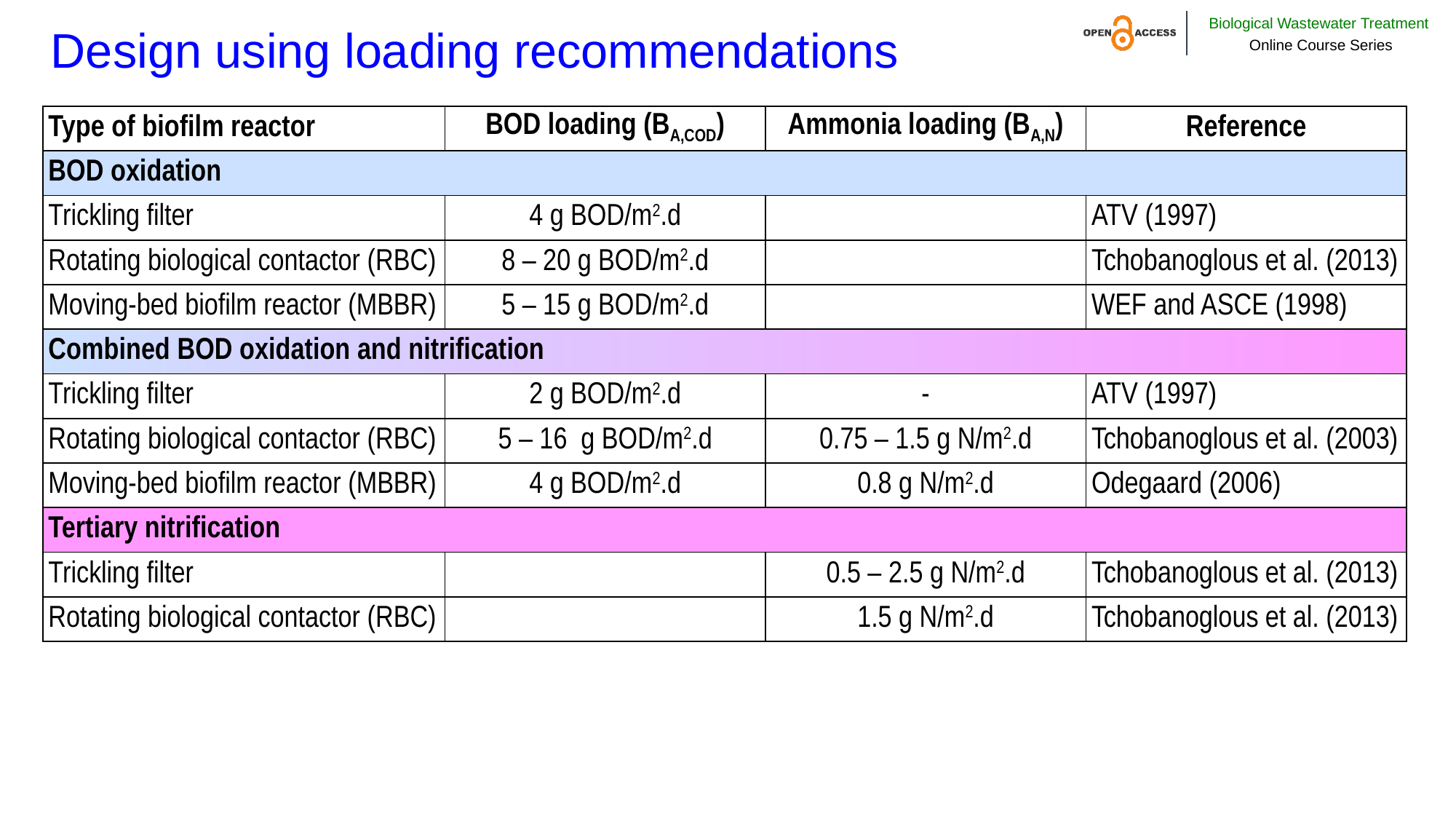

# Design using loading recommendations
| Type of biofilm reactor | BOD loading (BA,COD) | Ammonia loading (BA,N) | Reference |
| --- | --- | --- | --- |
| BOD oxidation |  |  |  |
| Trickling filter | 4 g BOD/m2.d |  | ATV (1997) |
| Rotating biological contactor (RBC) | 8 – 20 g BOD/m2.d |  | Tchobanoglous et al. (2013) |
| Moving-bed biofilm reactor (MBBR) | 5 – 15 g BOD/m2.d |  | WEF and ASCE (1998) |
| Combined BOD oxidation and nitrification |  |  |  |
| Trickling filter | 2 g BOD/m2.d | - | ATV (1997) |
| Rotating biological contactor (RBC) | 5 – 16 g BOD/m2.d | 0.75 – 1.5 g N/m2.d | Tchobanoglous et al. (2003) |
| Moving-bed biofilm reactor (MBBR) | 4 g BOD/m2.d | 0.8 g N/m2.d | Odegaard (2006) |
| Tertiary nitrification |  |  |  |
| Trickling filter |  | 0.5 – 2.5 g N/m2.d | Tchobanoglous et al. (2013) |
| Rotating biological contactor (RBC) |  | 1.5 g N/m2.d | Tchobanoglous et al. (2013) |